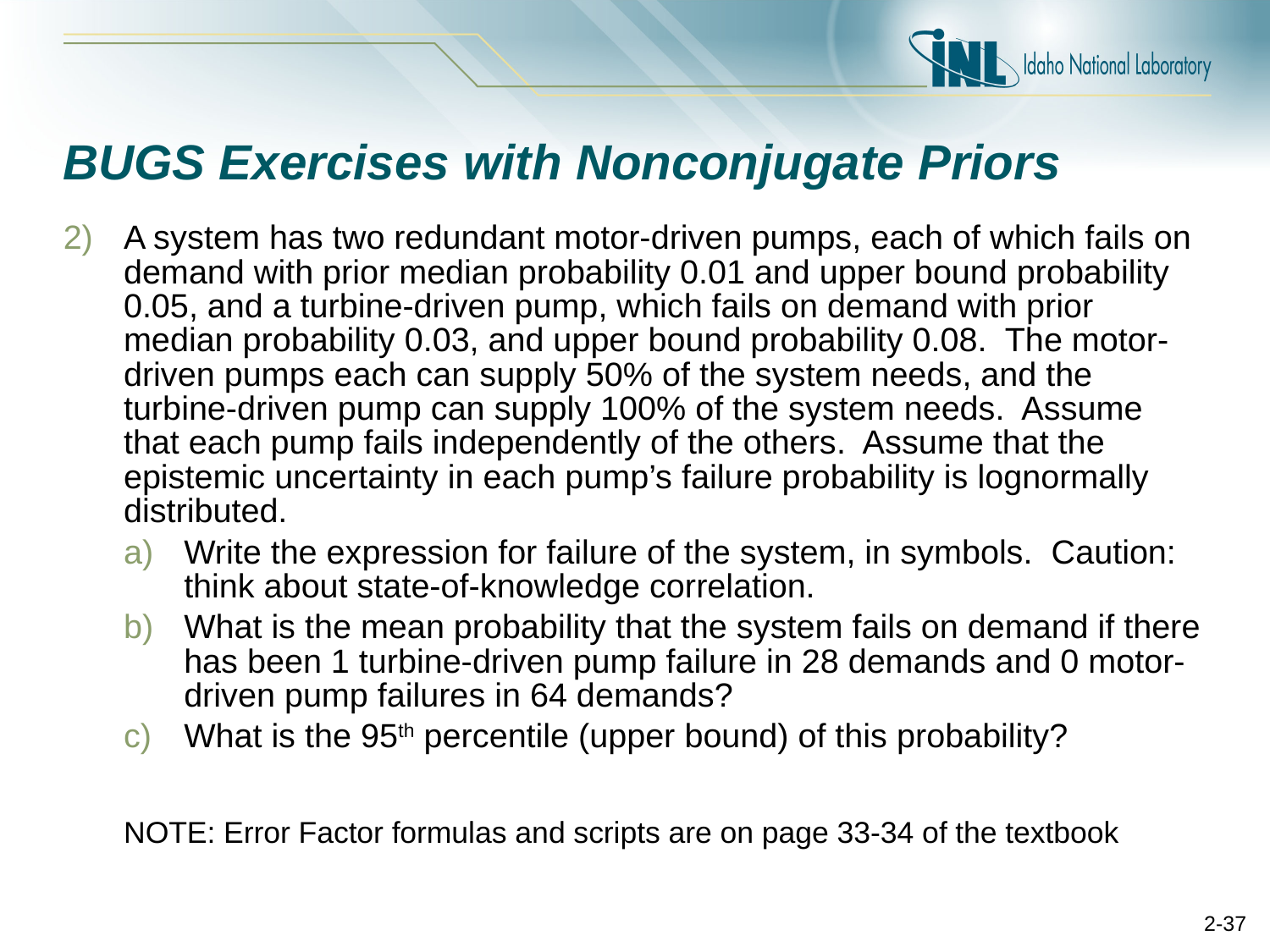

# BUGS Exercises with Nonconjugate Priors
A system has two redundant motor-driven pumps, each of which fails on demand with prior median probability 0.01 and upper bound probability 0.05, and a turbine-driven pump, which fails on demand with prior median probability 0.03, and upper bound probability 0.08.  The motor-driven pumps each can supply 50% of the system needs, and the turbine-driven pump can supply 100% of the system needs.  Assume that each pump fails independently of the others.  Assume that the epistemic uncertainty in each pump’s failure probability is lognormally distributed.
Write the expression for failure of the system, in symbols.  Caution:  think about state-of-knowledge correlation.
What is the mean probability that the system fails on demand if there has been 1 turbine-driven pump failure in 28 demands and 0 motor-driven pump failures in 64 demands?
What is the 95th percentile (upper bound) of this probability?

NOTE: Error Factor formulas and scripts are on page 33-34 of the textbook
2-37